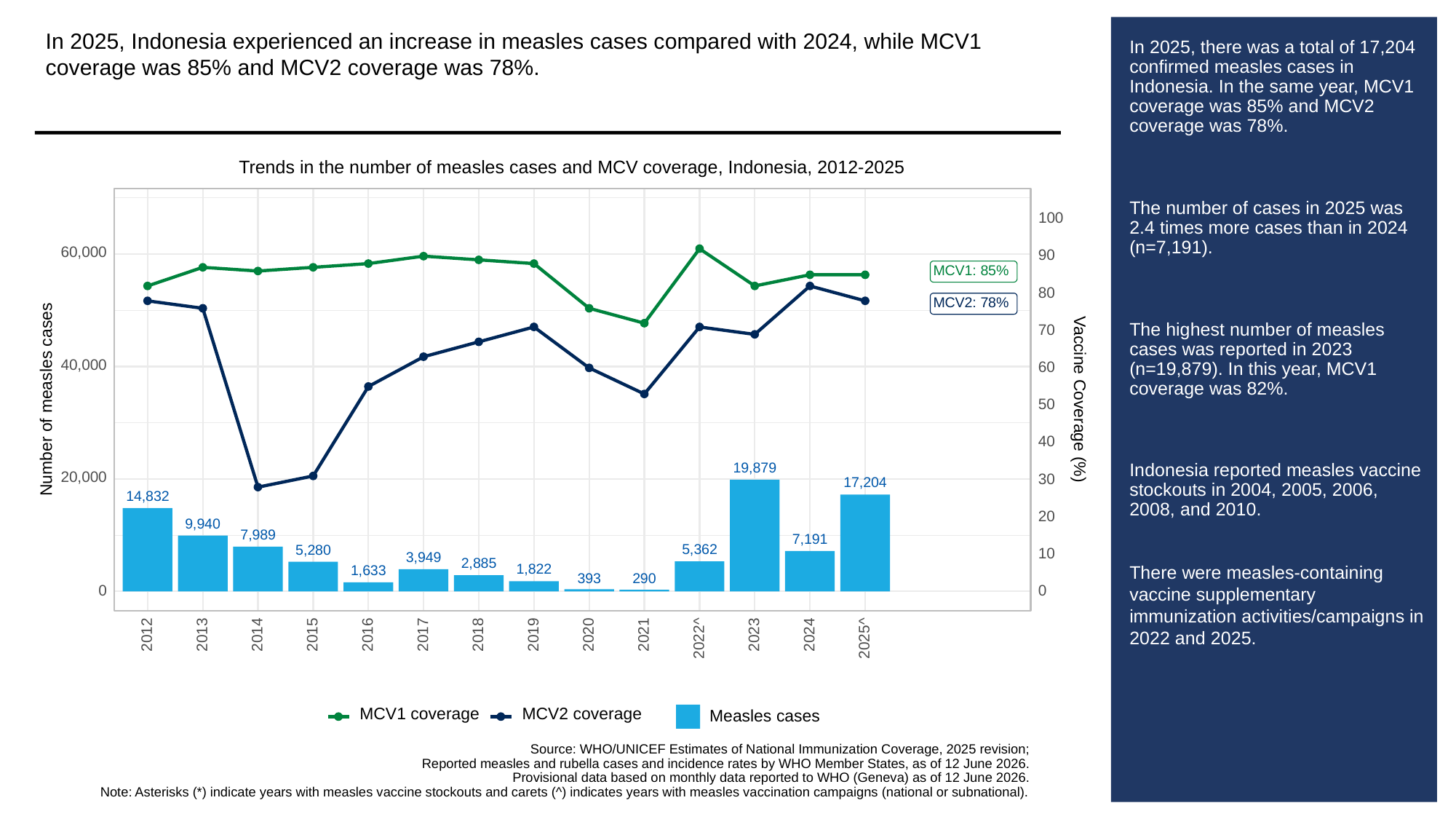

In 2025, Indonesia experienced an increase in measles cases compared with 2024, while MCV1 coverage was 85% and MCV2 coverage was 78%.
# In 2025, there was a total of 17,204 confirmed measles cases in Indonesia. In the same year, MCV1 coverage was 85% and MCV2 coverage was 78%.

The number of cases in 2025 was 2.4 times more cases than in 2024 (n=7,191).

The highest number of measles cases was reported in 2023 (n=19,879). In this year, MCV1 coverage was 82%.

Indonesia reported measles vaccine stockouts in 2004, 2005, 2006, 2008, and 2010.

There were measles-containing vaccine supplementary immunization activities/campaigns in 2022 and 2025.

Trends in the number of measles cases and MCV coverage, Indonesia, 2012-2025

100

60,000

90

MCV1: 85%

80

MCV2: 78%

70

40,000
60

Vaccine Coverage (%)
Number of measles cases
50

40
19,879
20,000

30
17,204

14,832

20
9,940
7,989
7,191

5,362
5,280

10

3,949
2,885

1,822
1,633

393
290

0
0

2013
2023
2012
2014
2015
2016
2017
2018
2019
2020
2021
2024
2022^
2025^

MCV1 coverage
MCV2 coverage
Measles cases

Source: WHO/UNICEF Estimates of National Immunization Coverage, 2025 revision;
Reported measles and rubella cases and incidence rates by WHO Member States, as of 12 June 2026.
Provisional data based on monthly data reported to WHO (Geneva) as of 12 June 2026.
Note: Asterisks (*) indicate years with measles vaccine stockouts and carets (^) indicates years with measles vaccination campaigns (national or subnational).